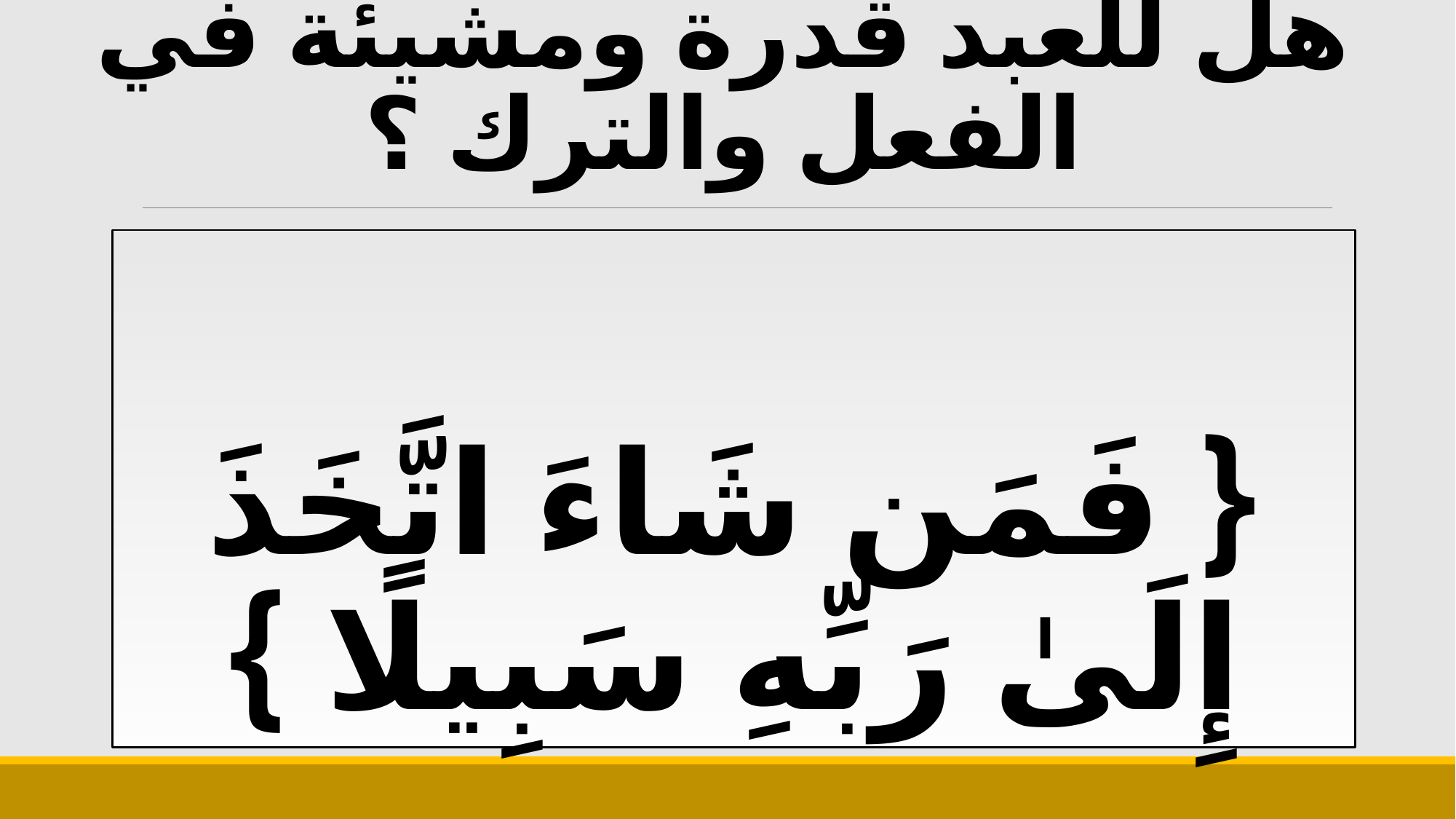

# هل للعبد قدرة ومشيئة في الفعل والترك ؟

{ فَمَن شَاءَ اتَّخَذَ إِلَىٰ رَبِّهِ سَبِيلًا }